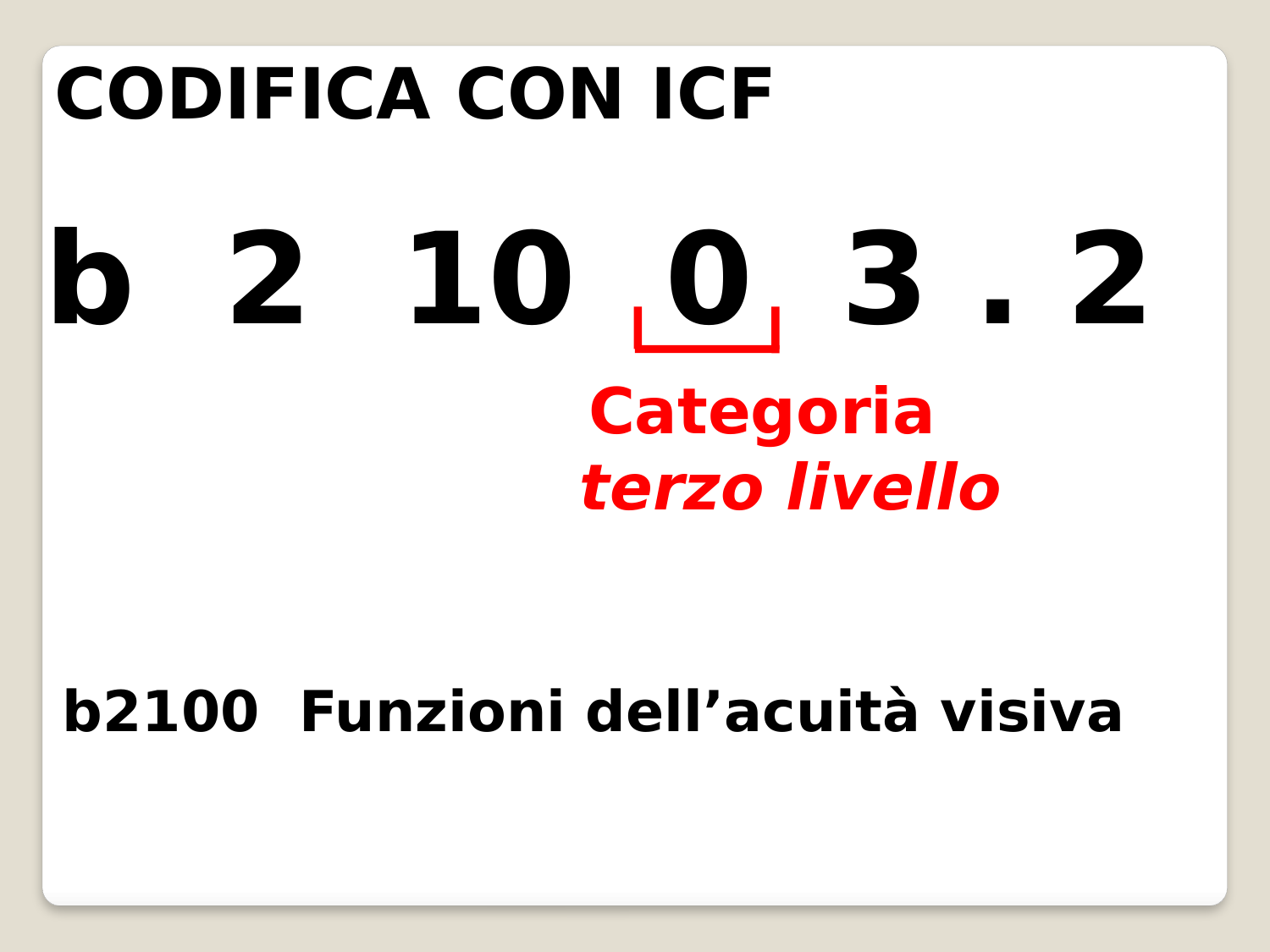

CODIFICA CON ICF

b  2  10  0  3 . 2

 	     			  Categoria
	 	     	       terzo livello

 b2100  Funzioni dell’acuità visiva